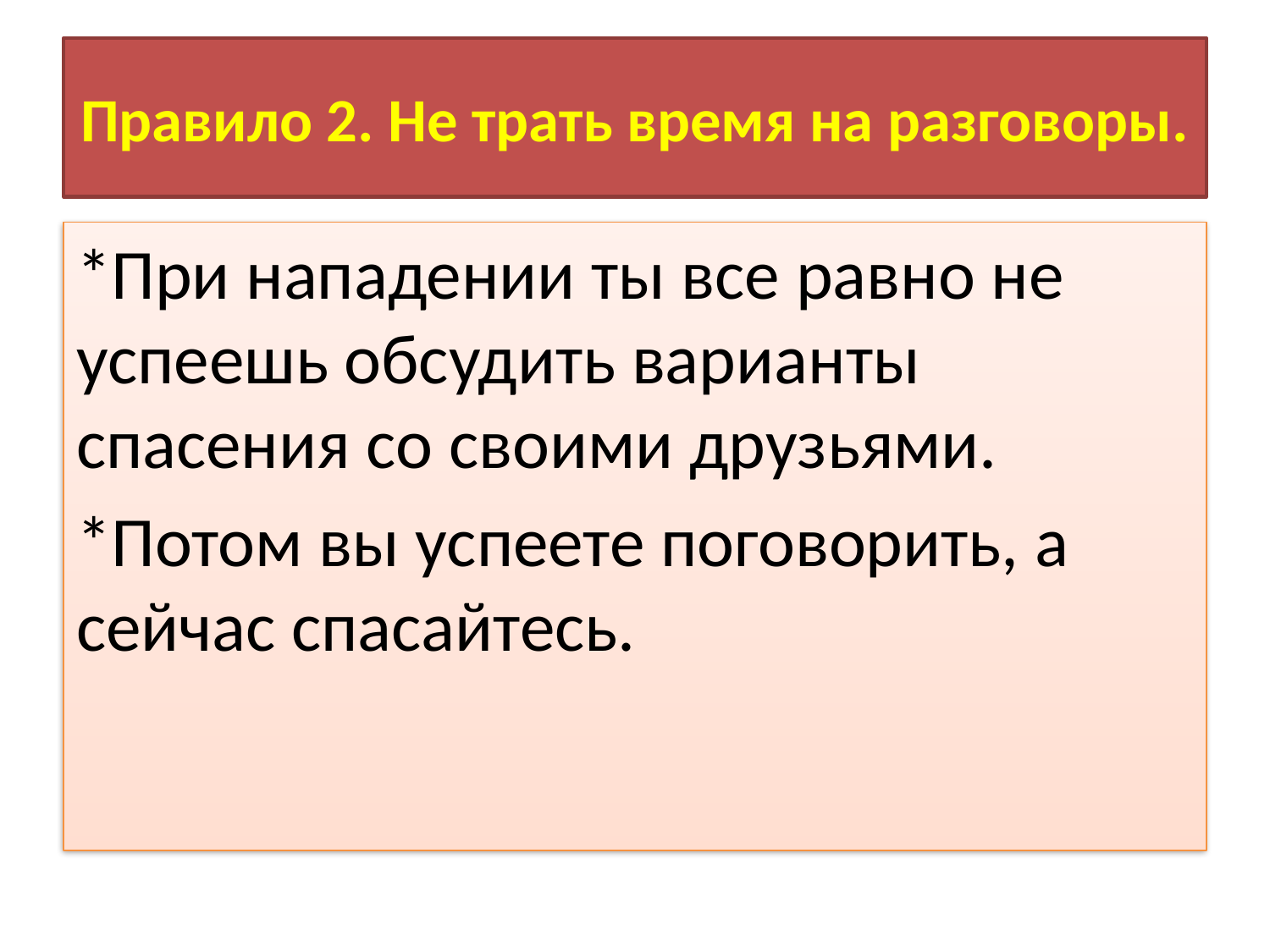

# Правило 2. Не трать время на разговоры.
*При нападении ты все равно не успеешь обсудить варианты спасения со своими друзьями.
*Потом вы успеете поговорить, а сейчас спасайтесь.